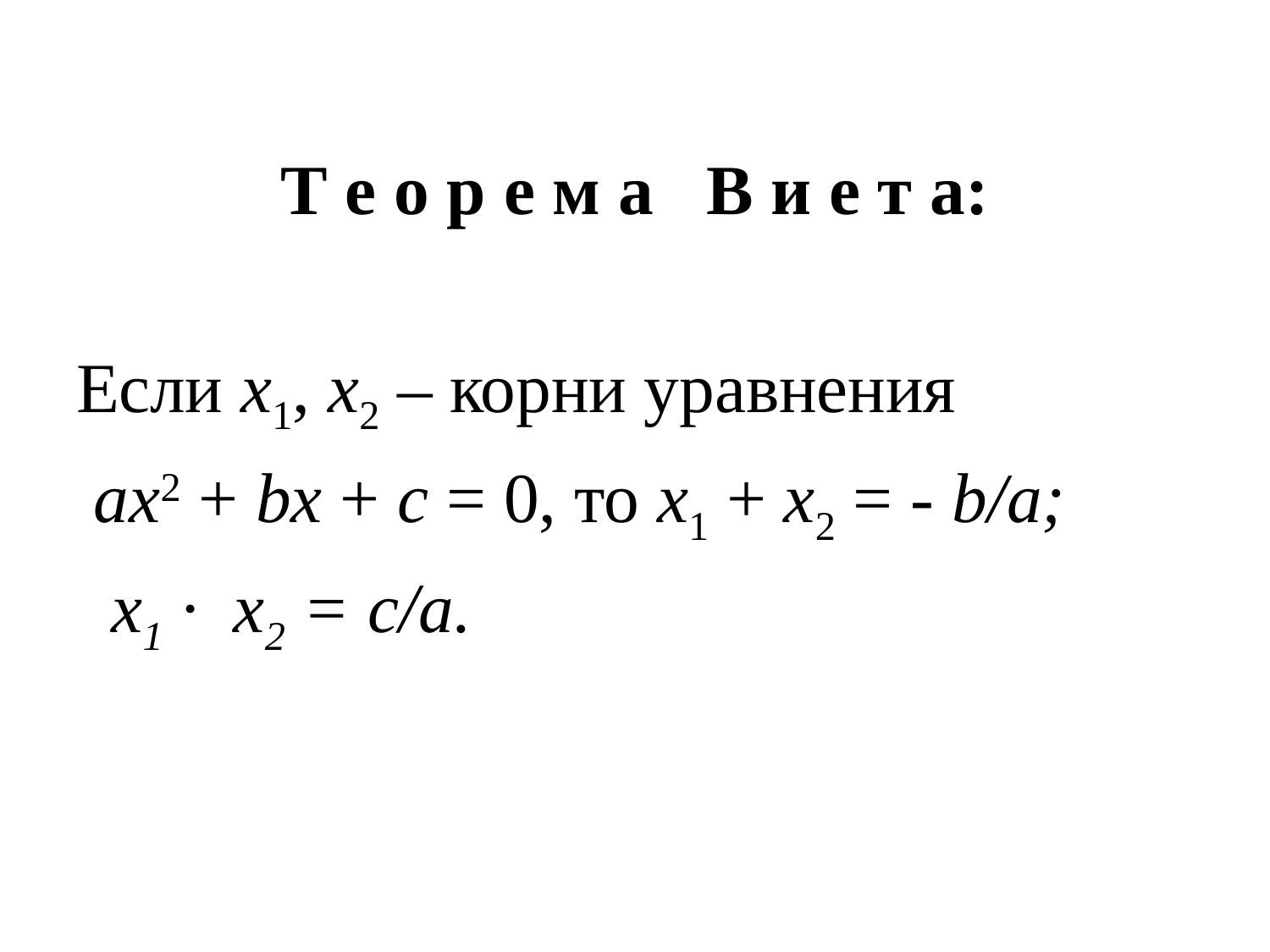

Т е о р е м а   В и е т а:

Если х1, х2 – корни уравнения
 аx2 + bx + c = 0, то х1 + х2 = - b/а;
  х1 ∙  х2 = с/а.